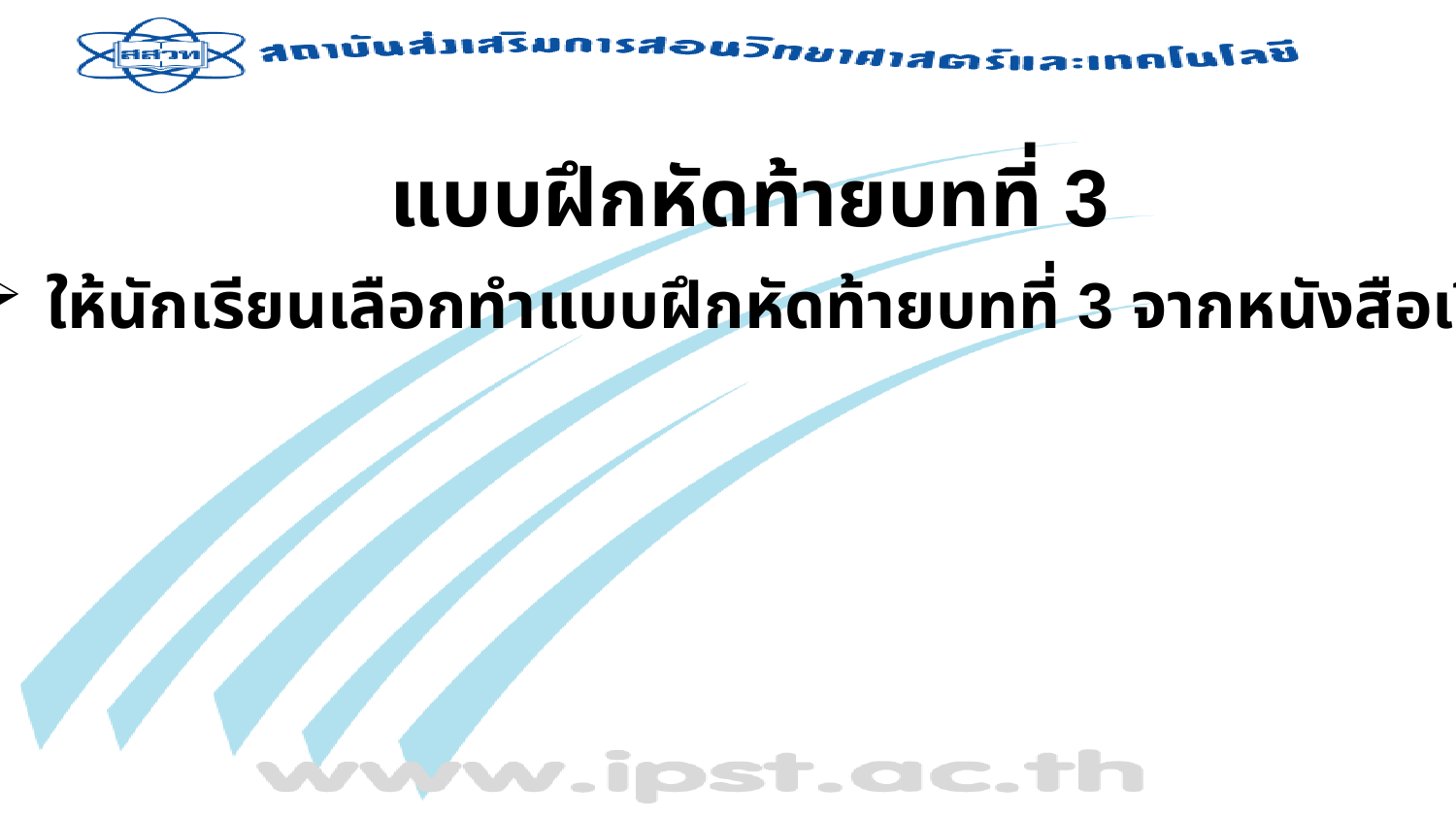

แบบฝึกหัดท้ายบทที่ 3
ให้นักเรียนเลือกทำแบบฝึกหัดท้ายบทที่ 3 จากหนังสือเรียน